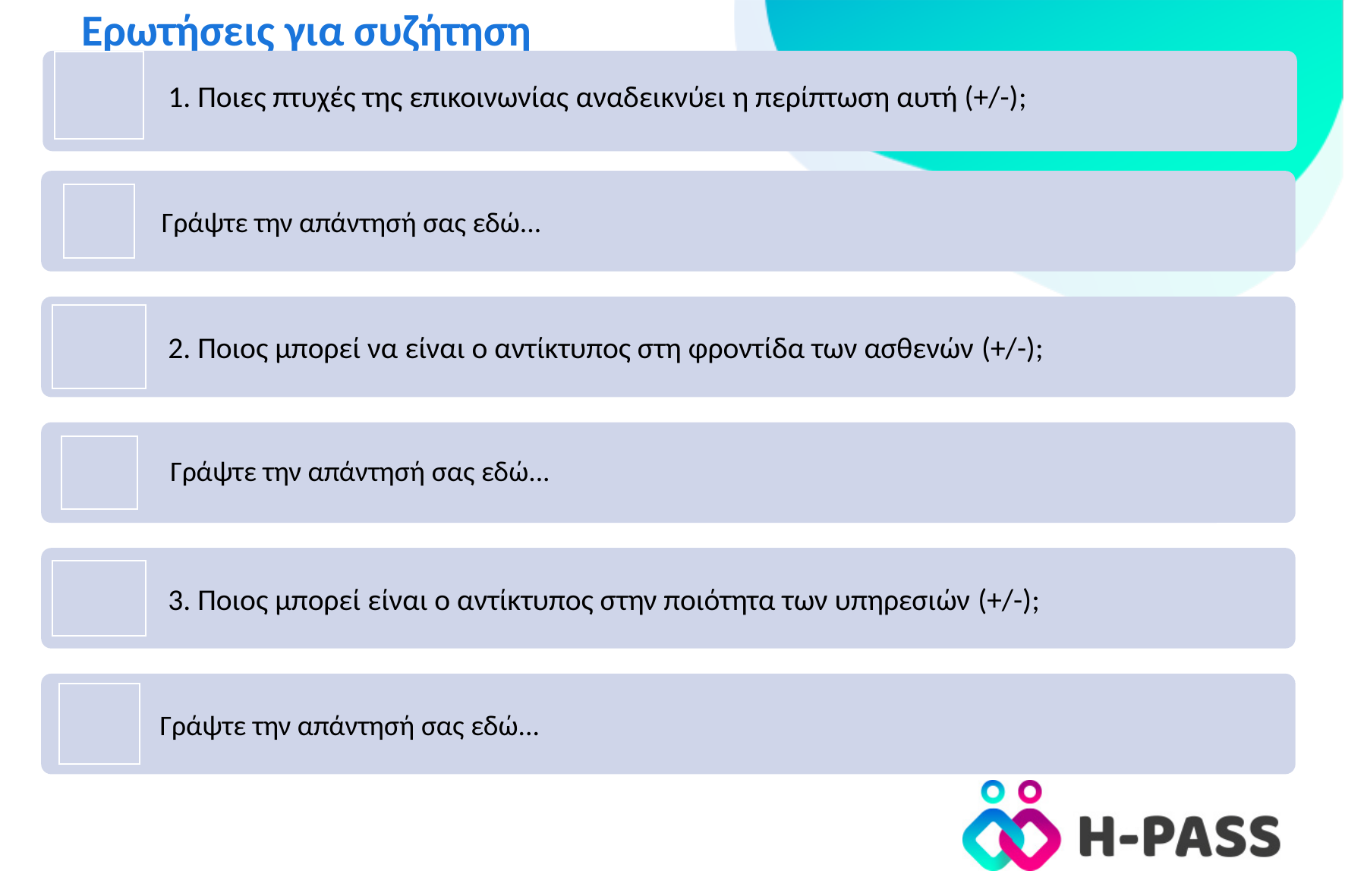

# Ερωτήσεις για συζήτηση
1. Ποιες πτυχές της επικοινωνίας αναδεικνύει η περίπτωση αυτή (+/-);
Γράψτε την απάντησή σας εδώ...
2. Ποιος μπορεί να είναι ο αντίκτυπος στη φροντίδα των ασθενών (+/-);

3. Ποιος μπορεί είναι ο αντίκτυπος στην ποιότητα των υπηρεσιών (+/-);
Γράψτε την απάντησή σας εδώ...

Γράψτε την απάντησή σας εδώ...